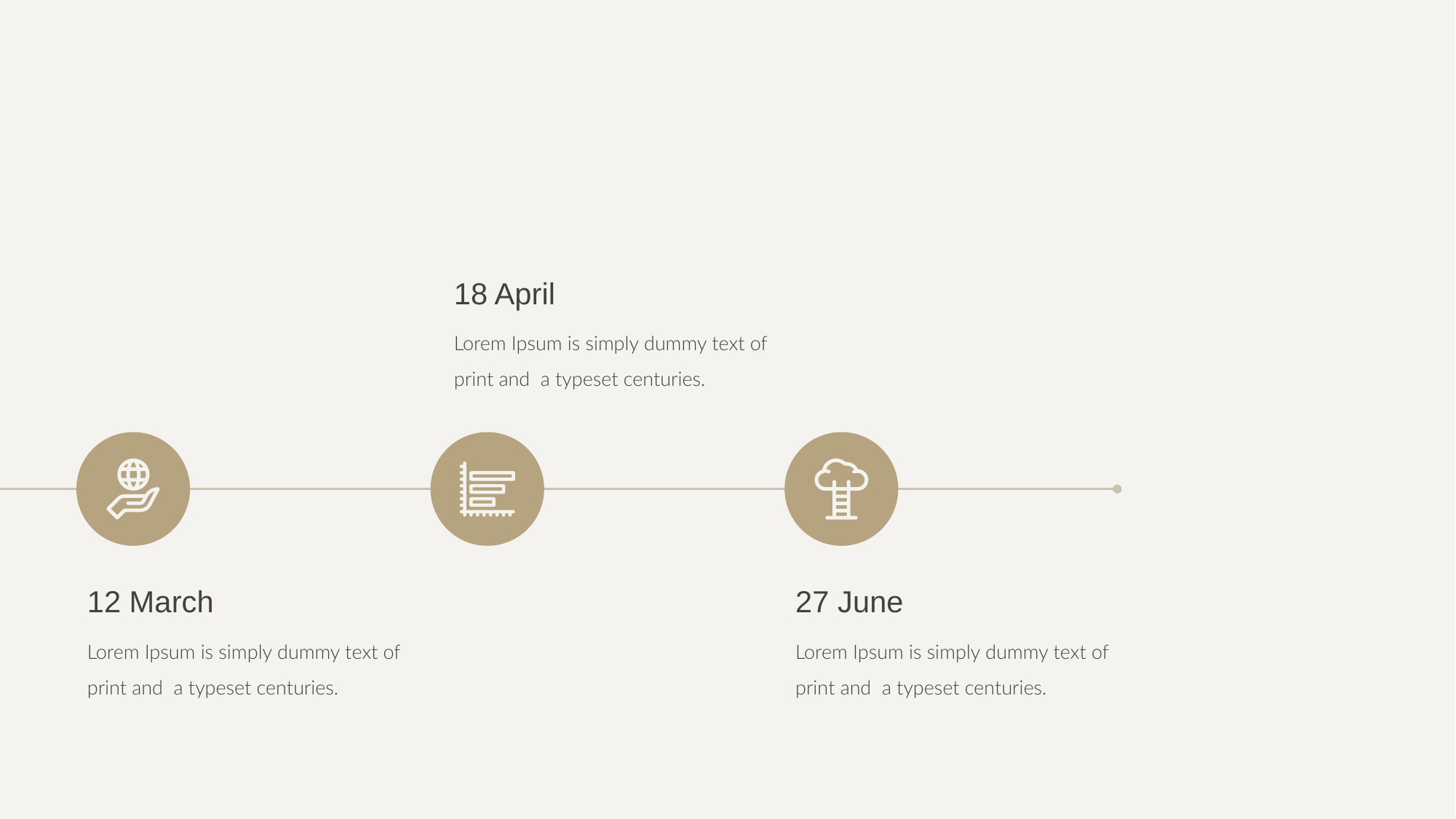

18 April
Lorem Ipsum is simply dummy text of print and  a typeset centuries.

12 March
27 June
Lorem Ipsum is simply dummy text of print and  a typeset centuries.
Lorem Ipsum is simply dummy text of print and  a typeset centuries.